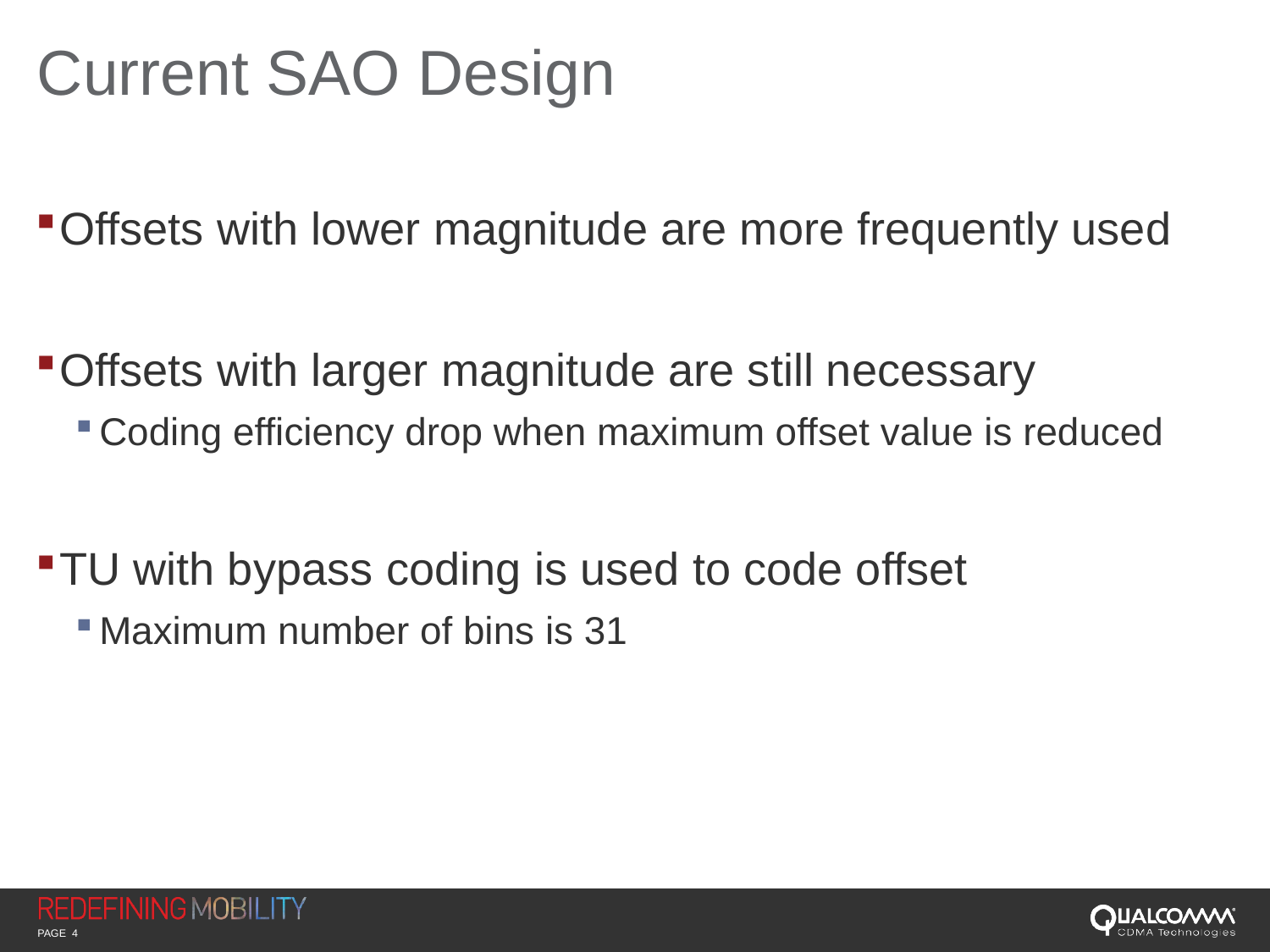

# Current SAO Design

Offsets with lower magnitude are more frequently used

Offsets with larger magnitude are still necessary
Coding efficiency drop when maximum offset value is reduced

TU with bypass coding is used to code offset
Maximum number of bins is 31